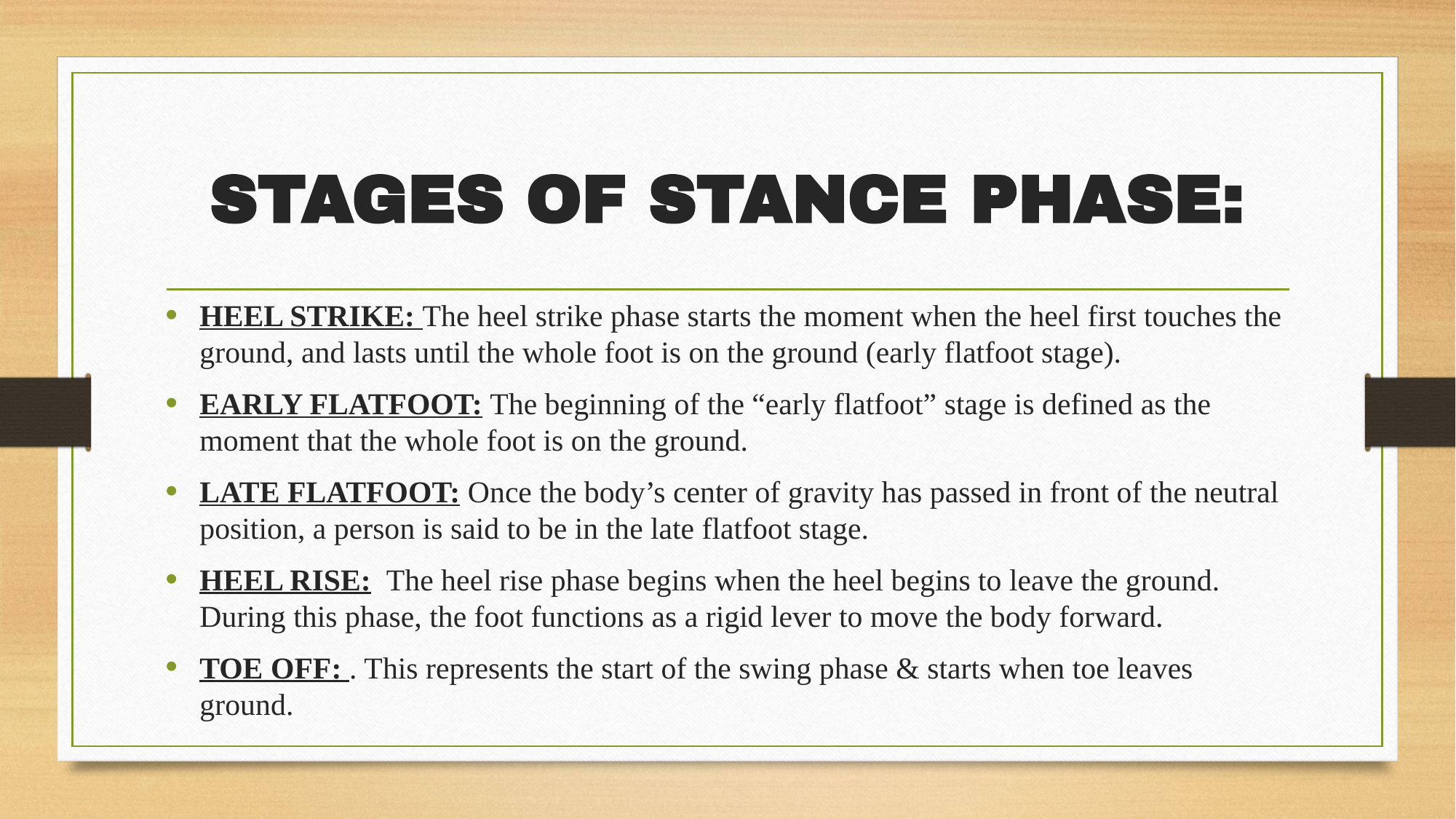

# STAGES OF STANCE PHASE:
HEEL STRIKE: The heel strike phase starts the moment when the heel first touches the ground, and lasts until the whole foot is on the ground (early flatfoot stage).
EARLY FLATFOOT: The beginning of the “early flatfoot” stage is defined as the moment that the whole foot is on the ground.
LATE FLATFOOT: Once the body’s center of gravity has passed in front of the neutral position, a person is said to be in the late flatfoot stage.
HEEL RISE:  The heel rise phase begins when the heel begins to leave the ground. During this phase, the foot functions as a rigid lever to move the body forward.
TOE OFF: . This represents the start of the swing phase & starts when toe leaves ground.